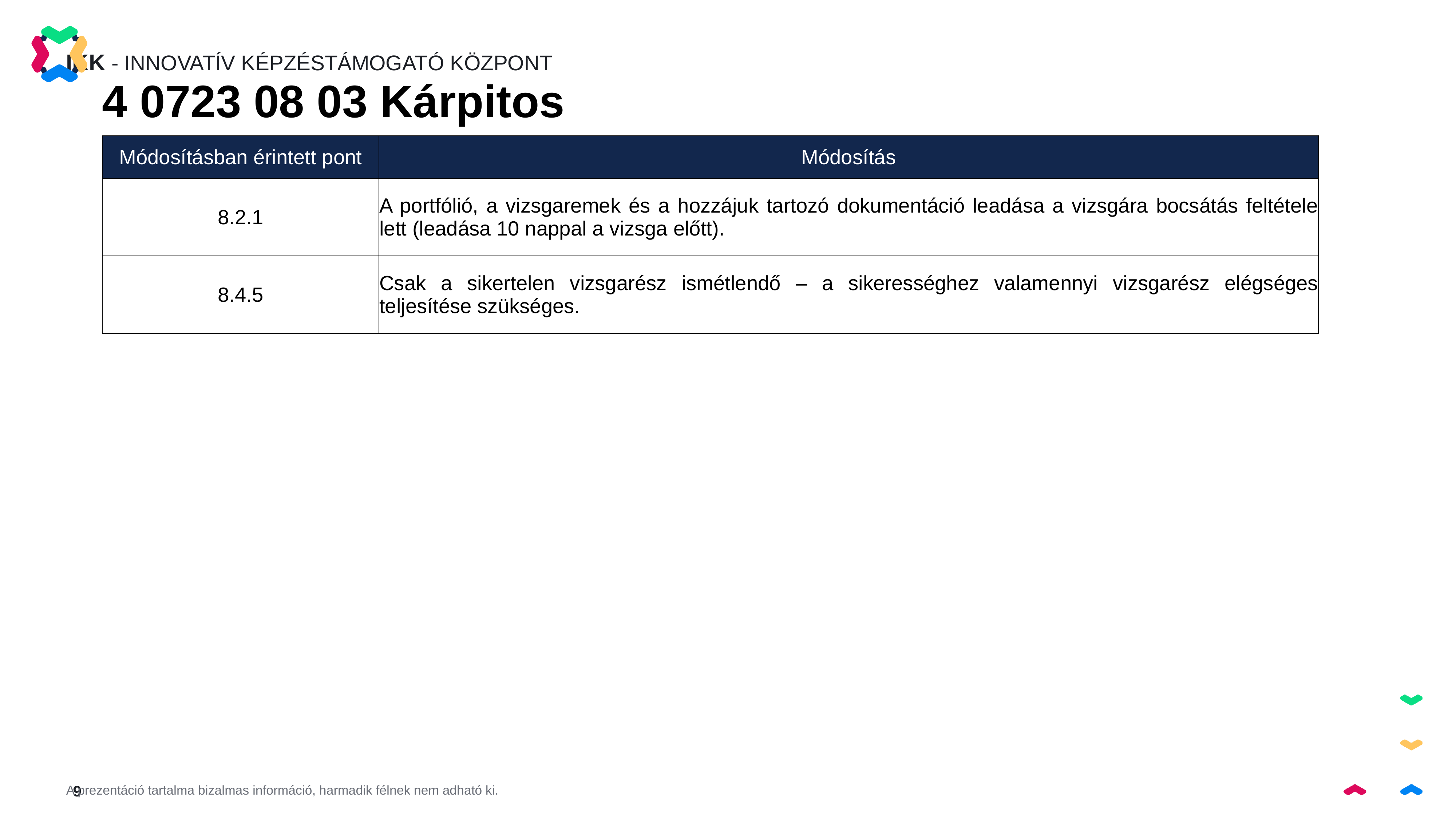

4 0723 08 03 Kárpitos
| Módosításban érintett pont | Módosítás |
| --- | --- |
| 8.2.1 | A portfólió, a vizsgaremek és a hozzájuk tartozó dokumentáció leadása a vizsgára bocsátás feltétele lett (leadása 10 nappal a vizsga előtt). |
| 8.4.5 | Csak a sikertelen vizsgarész ismétlendő – a sikerességhez valamennyi vizsgarész elégséges teljesítése szükséges. |